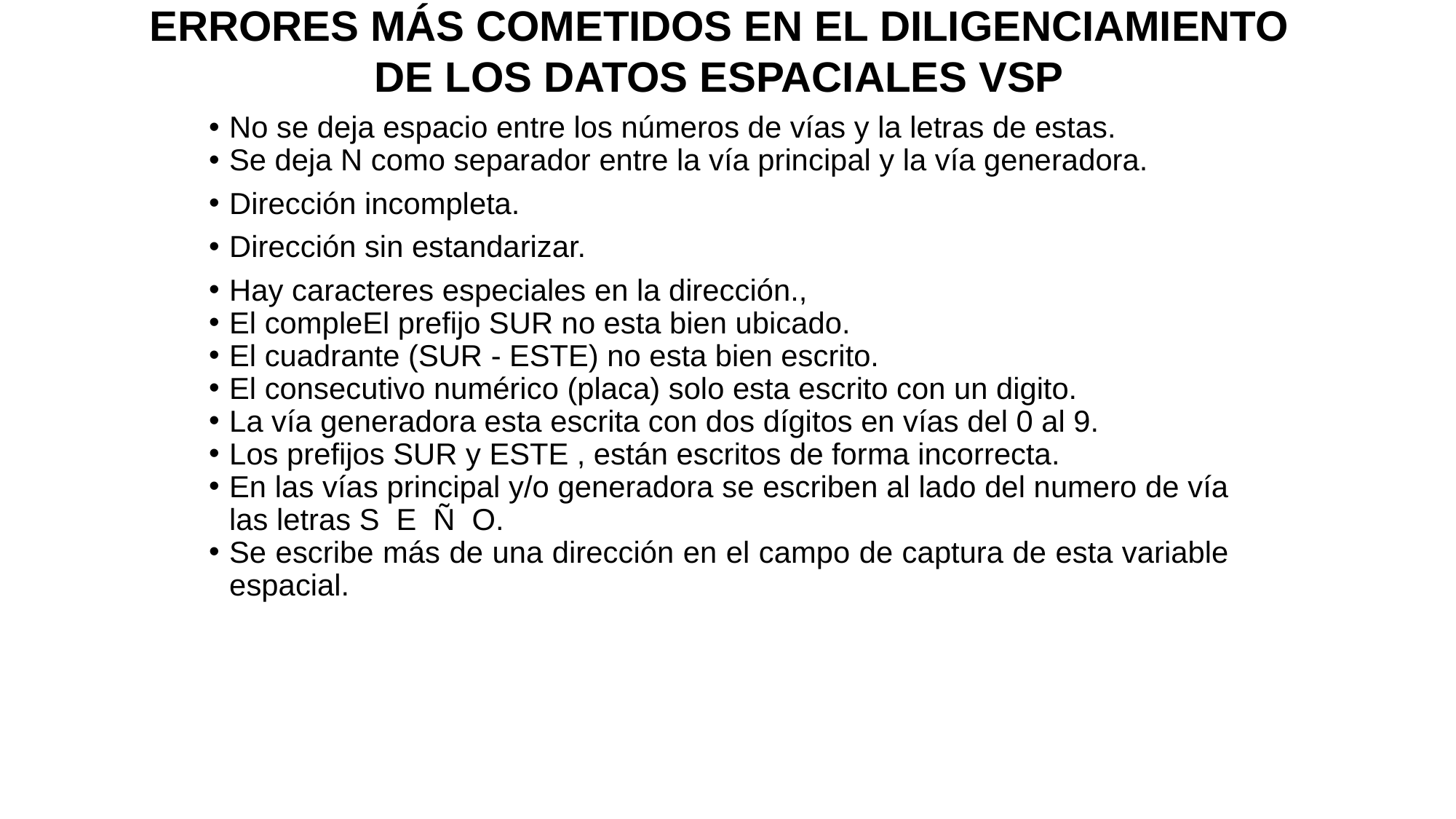

ERRORES MÁS COMETIDOS EN EL DILIGENCIAMIENTO DE LOS DATOS ESPACIALES VSP
No se deja espacio entre los números de vías y la letras de estas.
Se deja N como separador entre la vía principal y la vía generadora.
Dirección incompleta.
Dirección sin estandarizar.
Hay caracteres especiales en la dirección.,
El compleEl prefijo SUR no esta bien ubicado.
El cuadrante (SUR - ESTE) no esta bien escrito.
El consecutivo numérico (placa) solo esta escrito con un digito.
La vía generadora esta escrita con dos dígitos en vías del 0 al 9.
Los prefijos SUR y ESTE , están escritos de forma incorrecta.
En las vías principal y/o generadora se escriben al lado del numero de vía las letras S  E  Ñ  O.
Se escribe más de una dirección en el campo de captura de esta variable espacial.